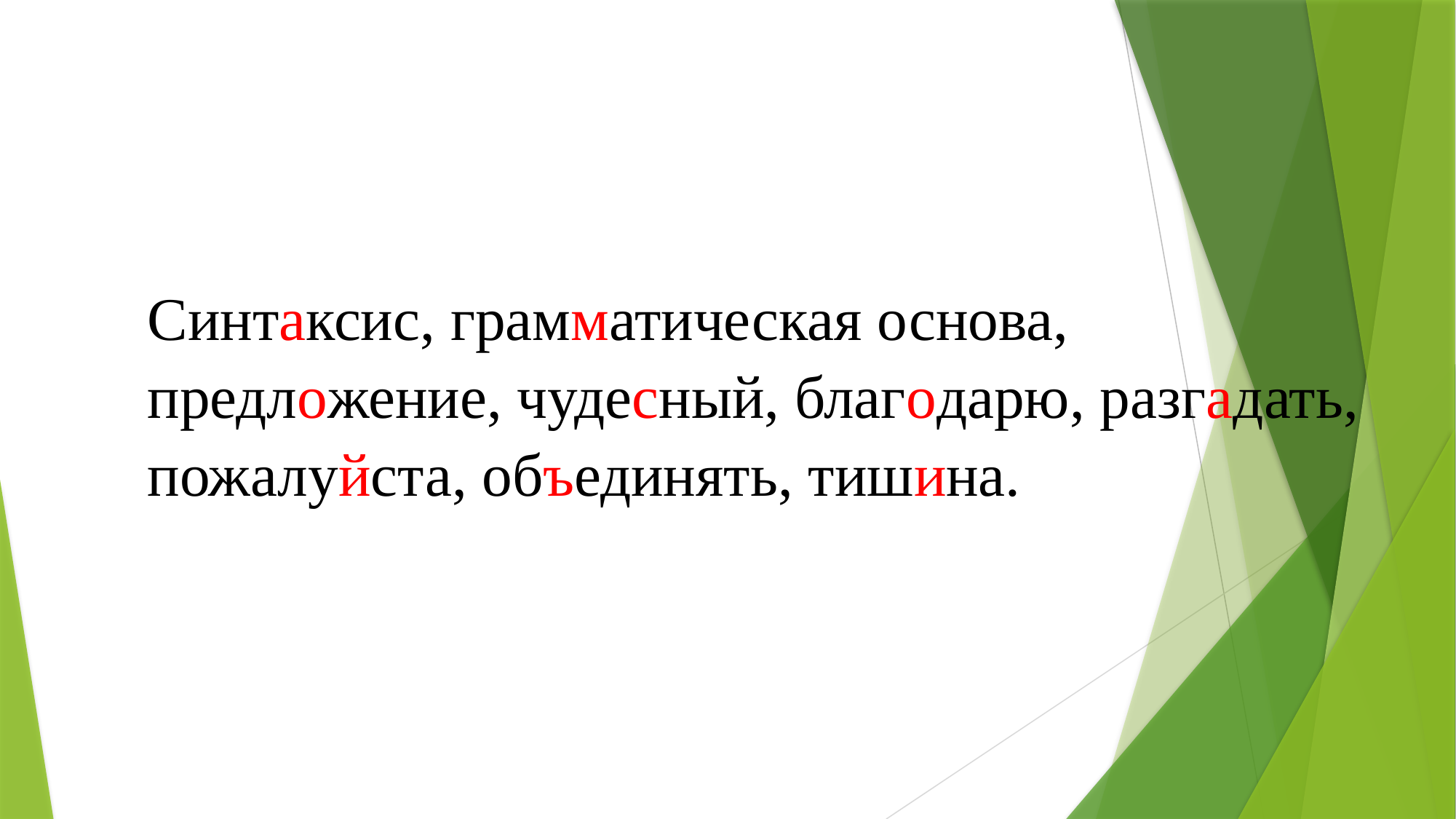

Синтаксис, грамматическая основа, предложение, чудесный, благодарю, разгадать, пожалуйста, объединять, тишина.